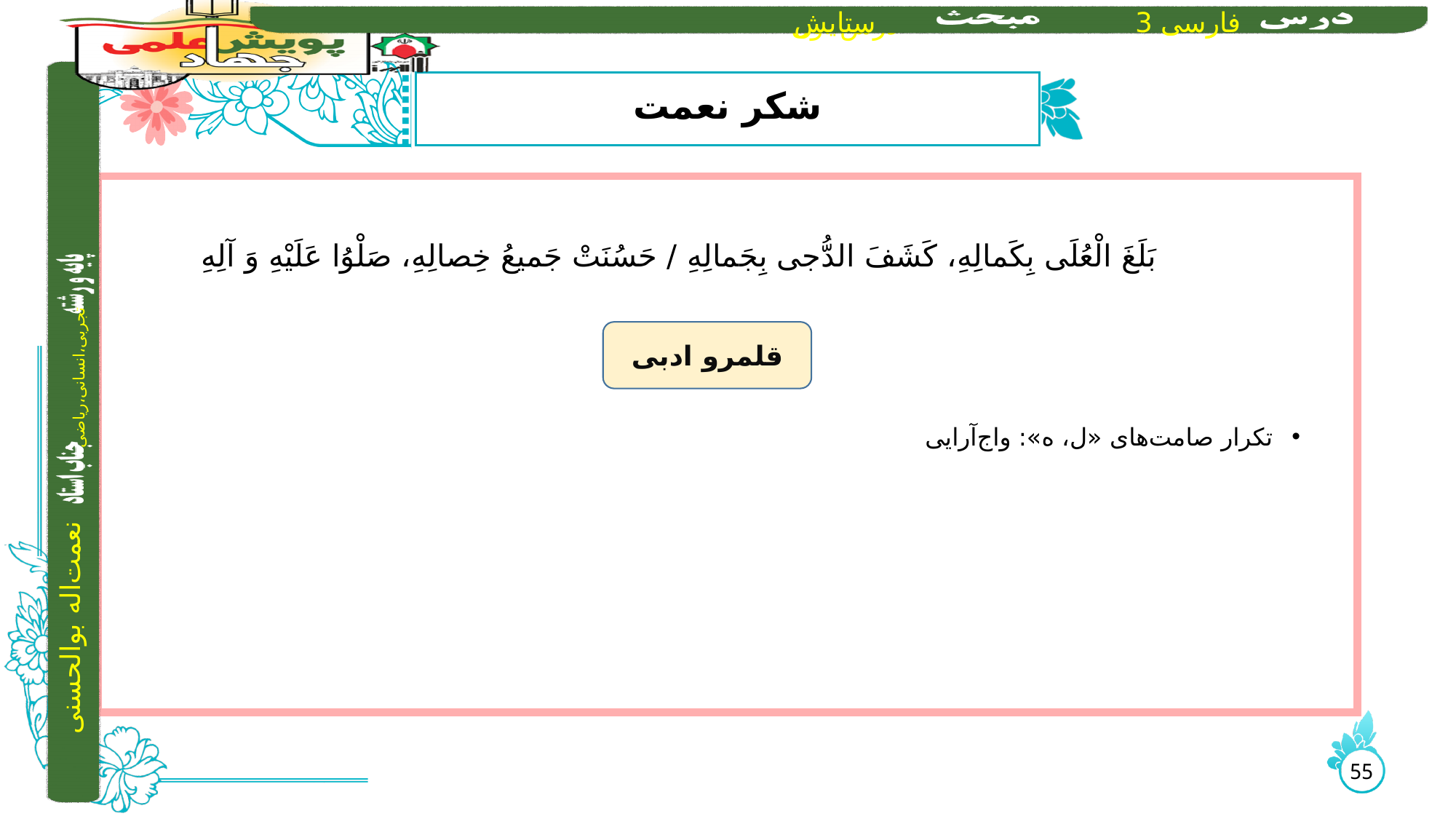

# شکر نعمت
بَلَغَ الْعُلَی بِکَمالِهِ، کَشَفَ الدُّجی بِجَمالِهِ / حَسُنَتْ جَمیعُ خِصالِهِ، صَلْوُا عَلَیْهِ وَ آلِهِ

تکرار صامت‌های «ل، ه»: واج‌آرایی